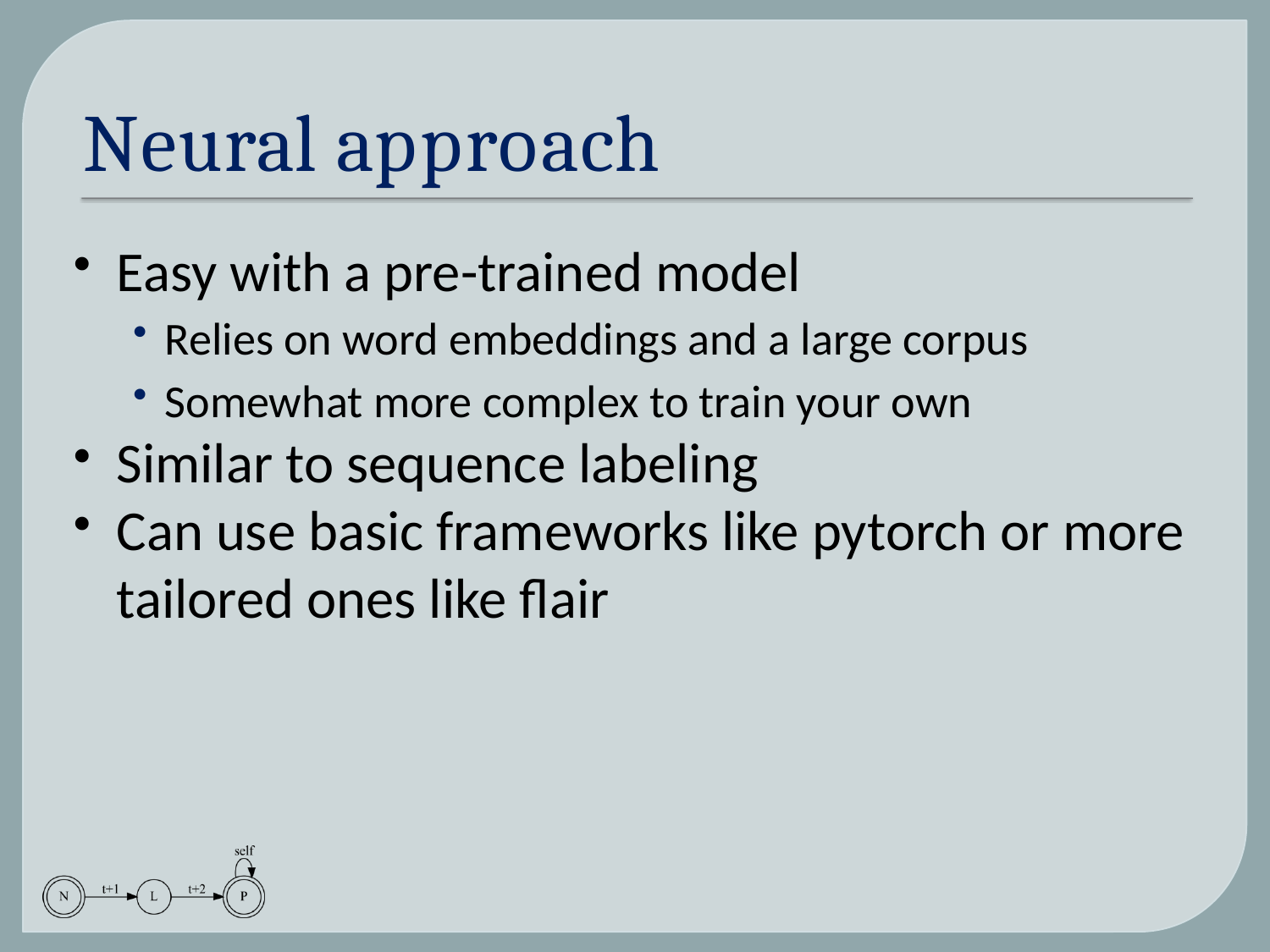

# Neural approach
Easy with a pre-trained model
Relies on word embeddings and a large corpus
Somewhat more complex to train your own
Similar to sequence labeling
Can use basic frameworks like pytorch or more tailored ones like flair